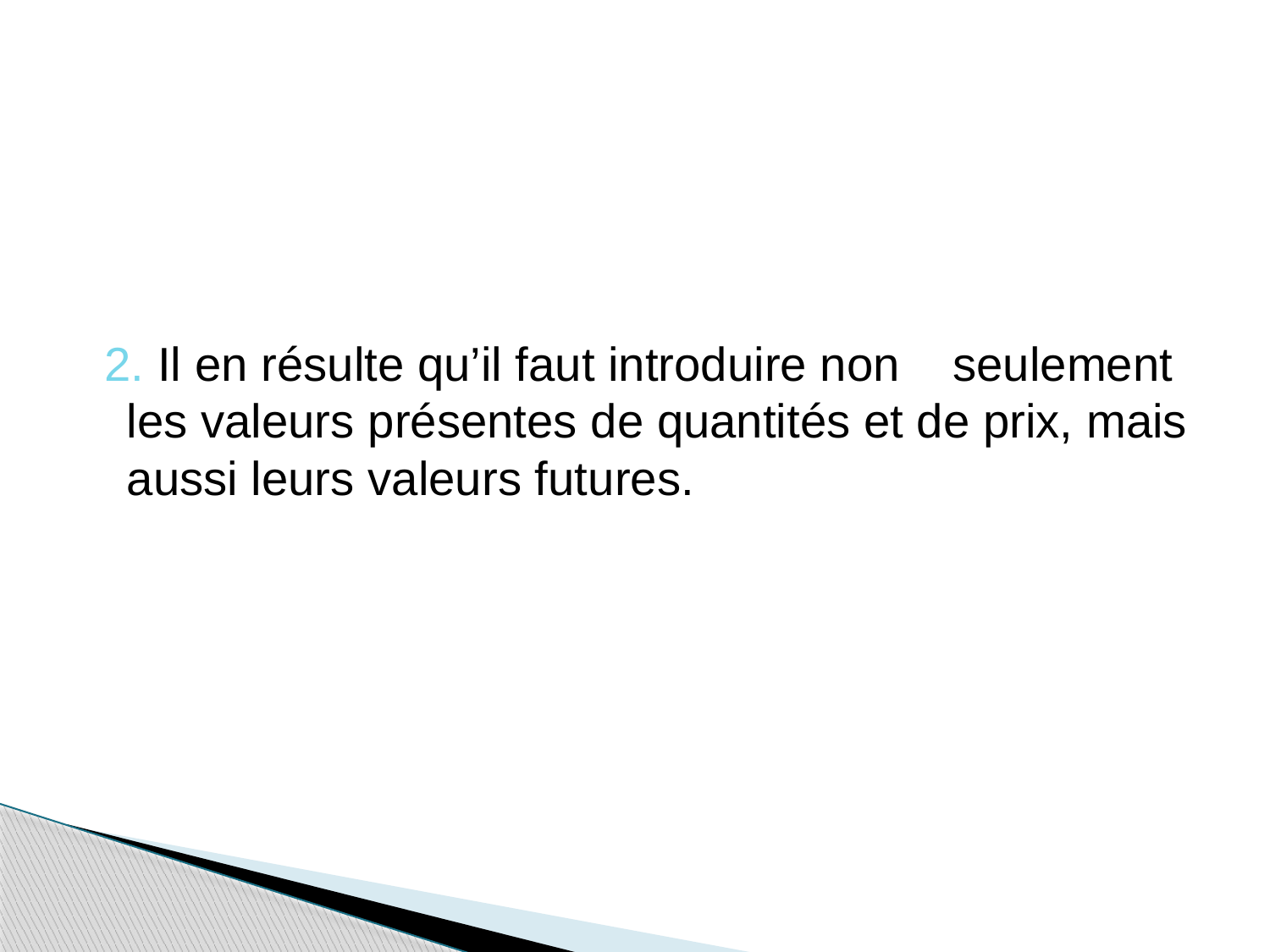

#
 2. Il en résulte qu’il faut introduire non    seulement les valeurs présentes de quantités et de prix, mais aussi leurs valeurs futures.